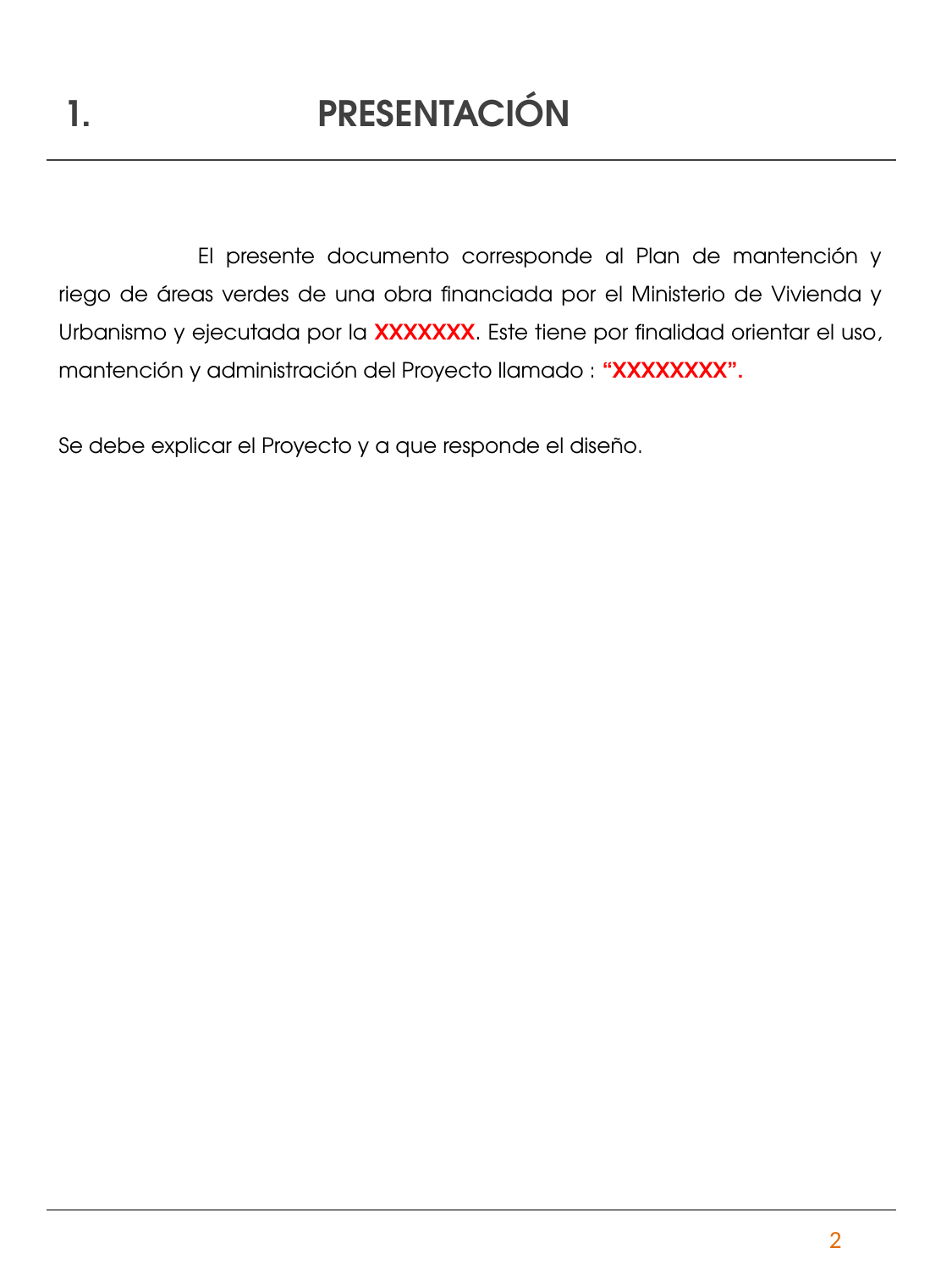

1.		PRESENTACIÓN
	 El presente documento corresponde al Plan de mantención y riego de áreas verdes de una obra financiada por el Ministerio de Vivienda y Urbanismo y ejecutada por la XXXXXXX. Este tiene por finalidad orientar el uso, mantención y administración del Proyecto llamado : “XXXXXXXX”.

Se debe explicar el Proyecto y a que responde el diseño.

2